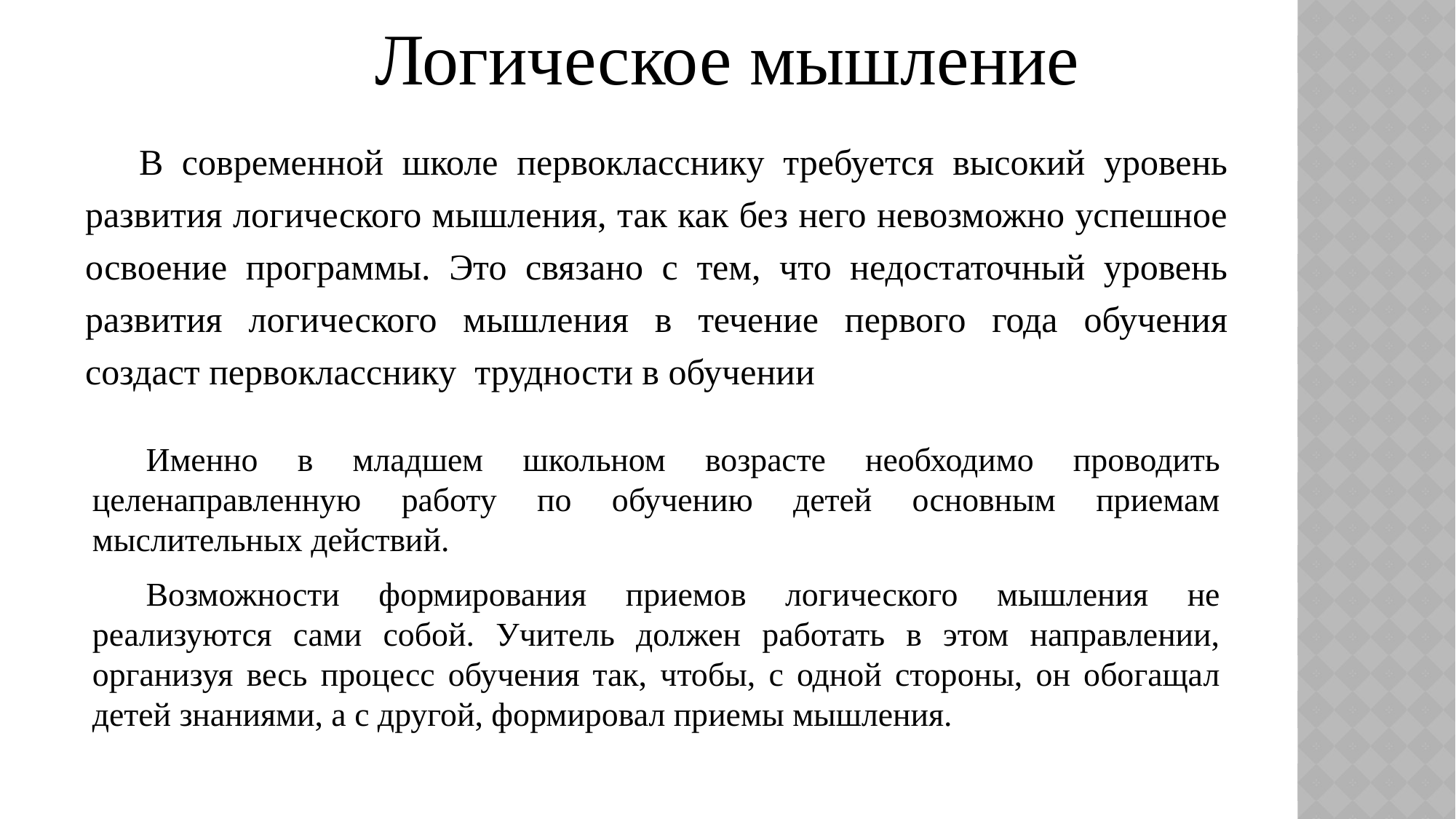

# Логическое мышление
В современной школе первокласснику требуется высокий уровень развития логического мышления, так как без него невозможно успешное освоение программы. Это связано с тем, что недостаточный уровень развития логического мышления в течение первого года обучения создаст первокласснику  трудности в обучении
Именно в младшем школьном возрасте необходимо проводить целенаправленную работу по обучению детей основным приемам мыслительных действий.
Возможности формирования приемов логического мышления не реализуются сами собой. Учитель должен работать в этом направлении, организуя весь процесс обучения так, чтобы, с одной стороны, он обогащал детей знаниями, а с другой, формировал приемы мышления.